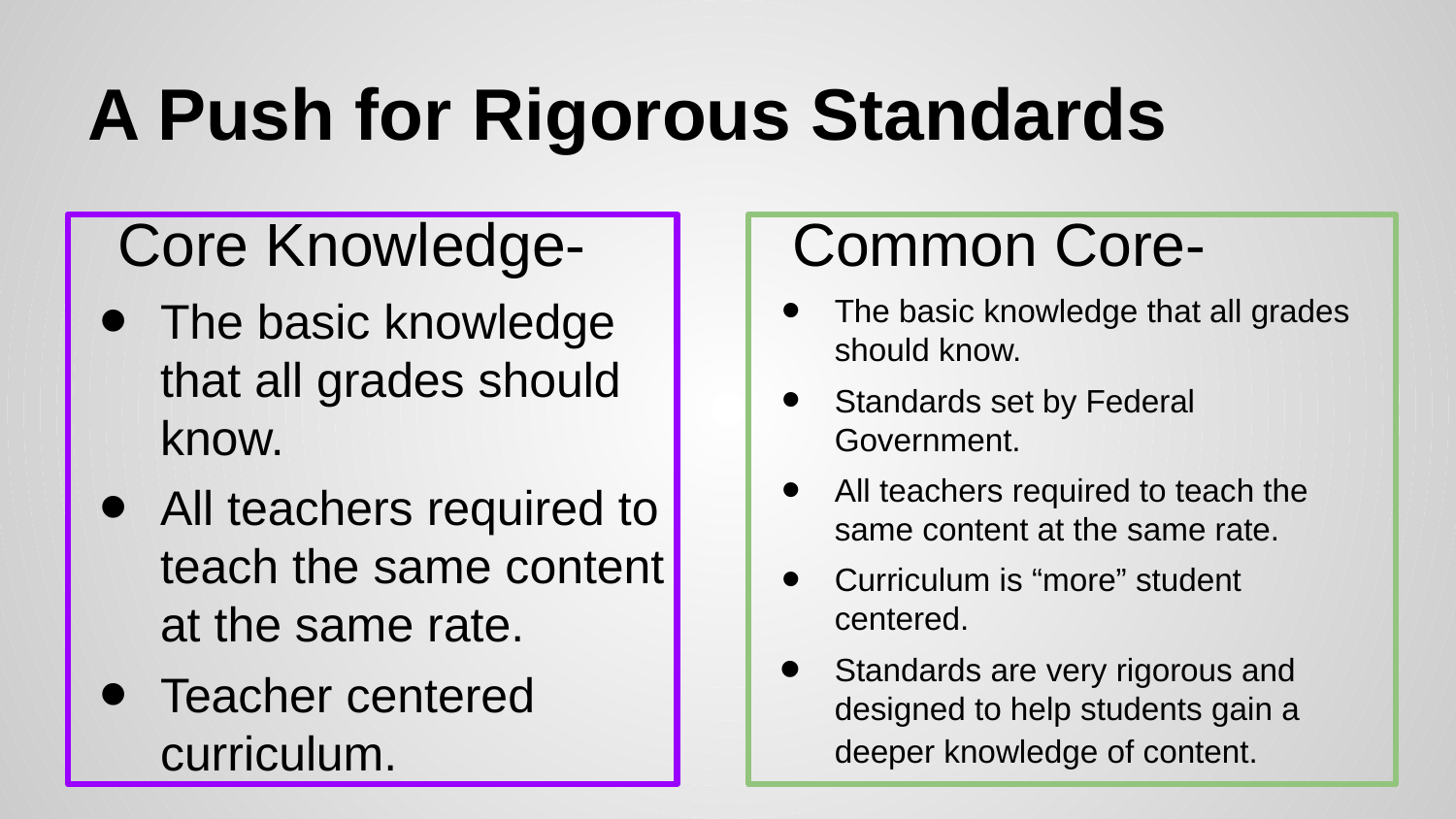

# A Push for Rigorous Standards
Core Knowledge-
The basic knowledge that all grades should know.
All teachers required to teach the same content at the same rate.
Teacher centered curriculum.
Common Core-
The basic knowledge that all grades should know.
Standards set by Federal Government.
All teachers required to teach the same content at the same rate.
Curriculum is “more” student centered.
Standards are very rigorous and designed to help students gain a deeper knowledge of content.